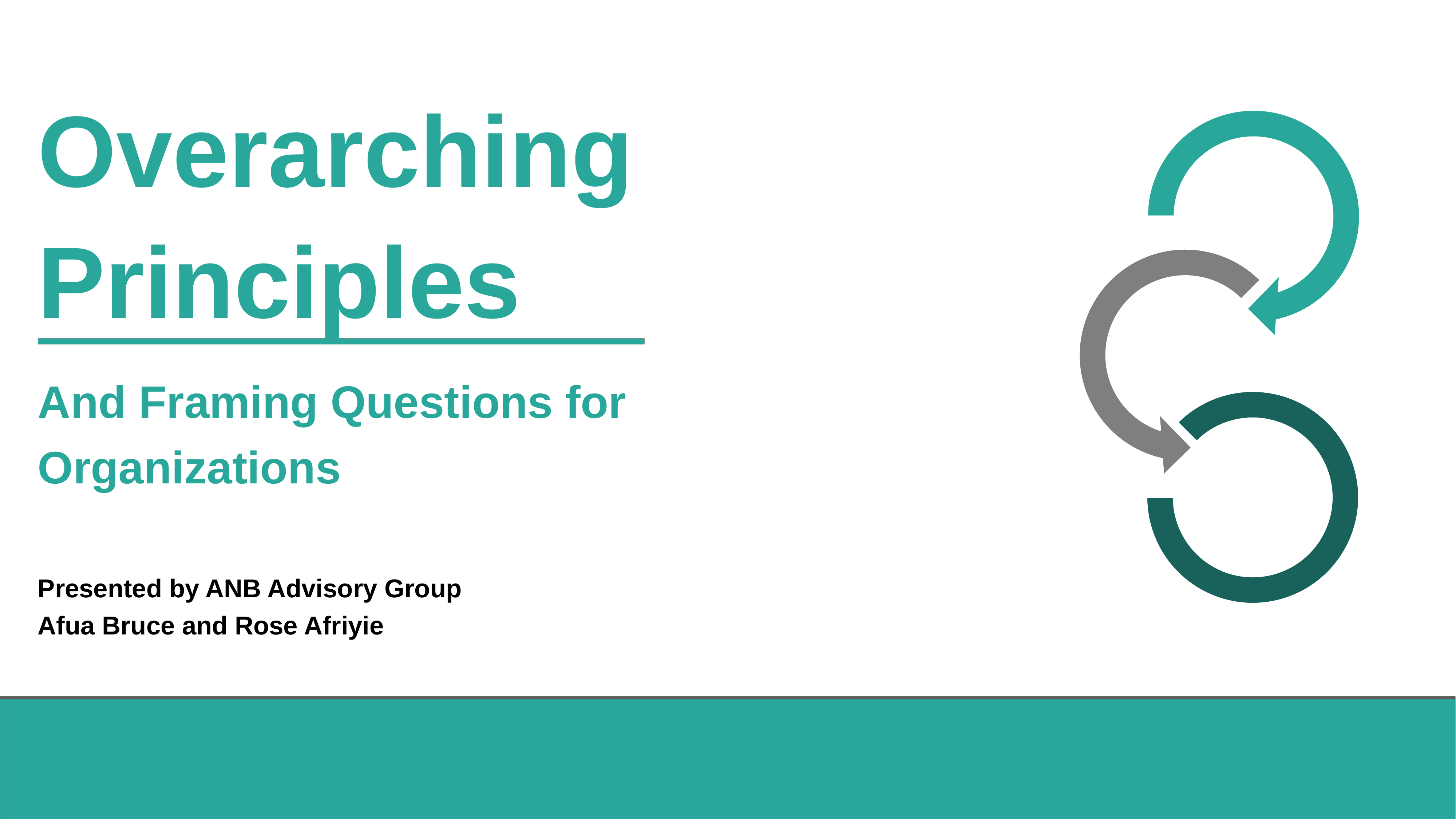

Overarching Principles

And Framing Questions for Organizations

Presented by ANB Advisory Group
Afua Bruce and Rose Afriyie

Presented by ANB Advisory Group
Afua Bruce and Rose Afriyie
2024